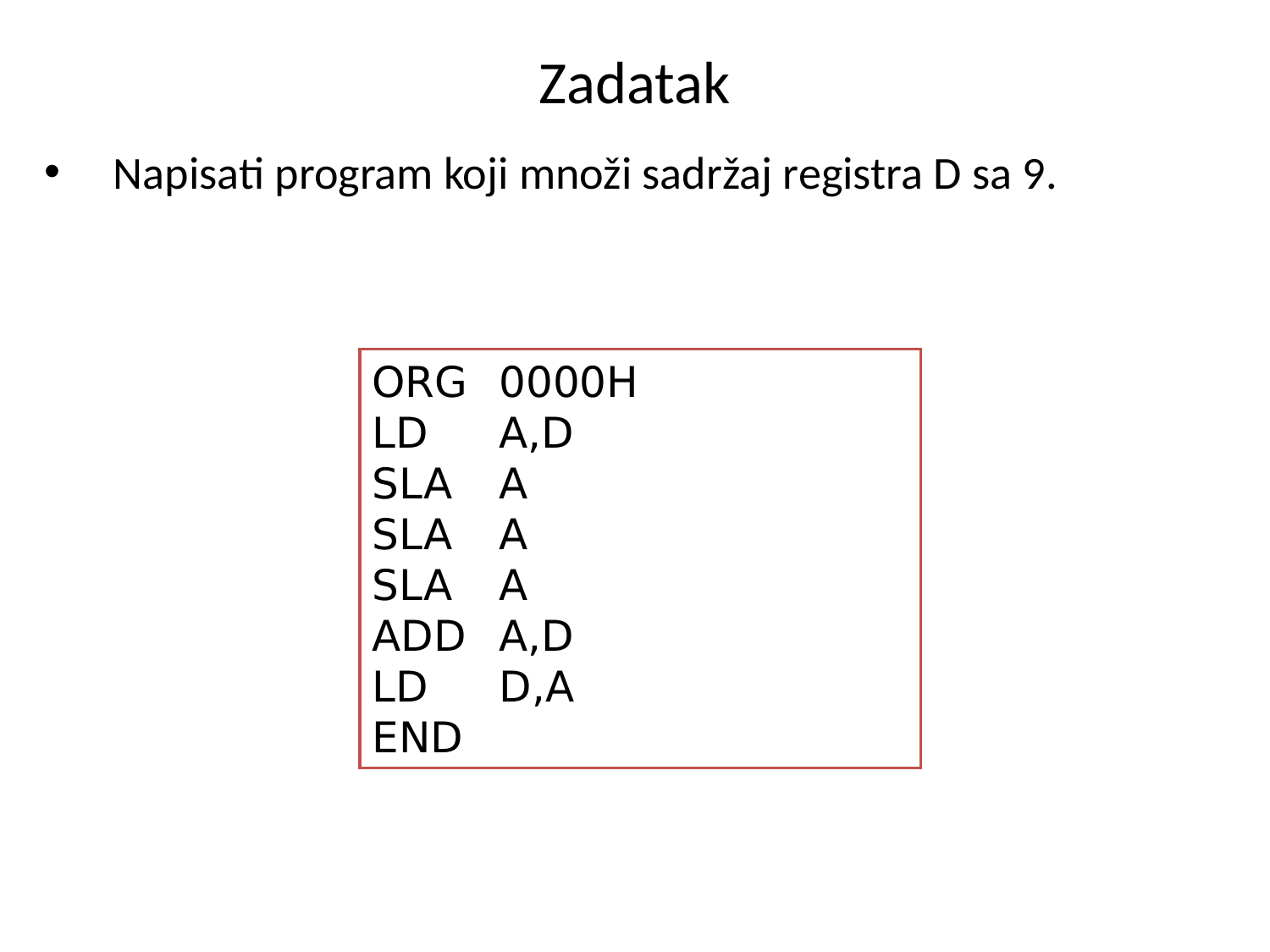

# Zadatak
Napisati program koji množi sadržaj registra D sa 9.
ORG 	0000H
LD 	A,D
SLA	A
SLA	A
SLA	A
ADD	A,D
LD	D,A
END